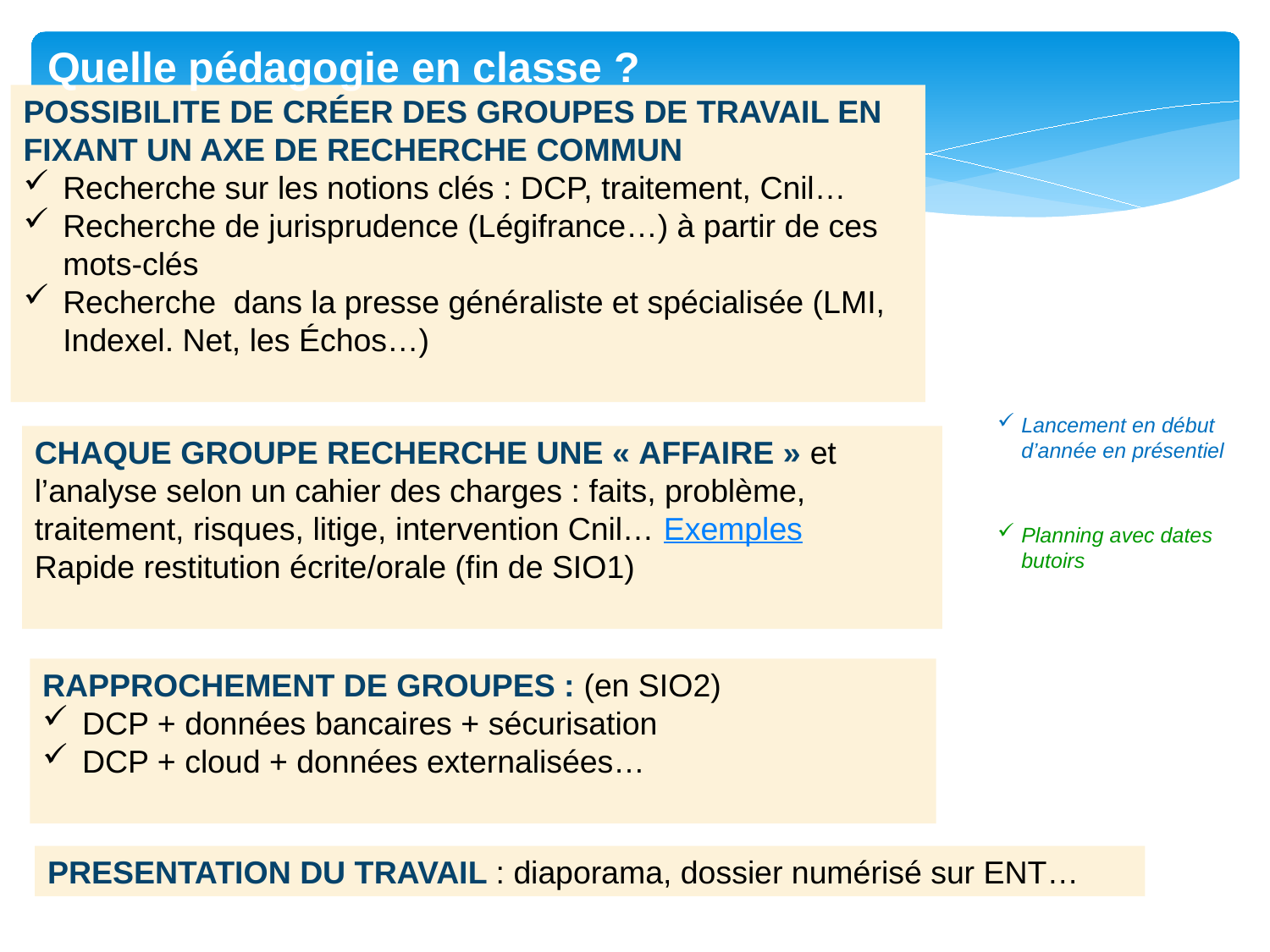

Quelle pédagogie en classe ?
POSSIBILITE DE CRÉER DES GROUPES DE TRAVAIL EN FIXANT UN AXE DE RECHERCHE COMMUN
Recherche sur les notions clés : DCP, traitement, Cnil…
Recherche de jurisprudence (Légifrance…) à partir de ces mots-clés
Recherche  dans la presse généraliste et spécialisée (LMI, Indexel. Net, les Échos…)

Lancement en début d’année en présentiel

Planning avec dates butoirs

CHAQUE GROUPE RECHERCHE UNE « AFFAIRE » et l’analyse selon un cahier des charges : faits, problème, traitement, risques, litige, intervention Cnil… Exemples
Rapide restitution écrite/orale (fin de SIO1)

RAPPROCHEMENT DE GROUPES : (en SIO2)
DCP + données bancaires + sécurisation
DCP + cloud + données externalisées…

PRESENTATION DU TRAVAIL : diaporama, dossier numérisé sur ENT…